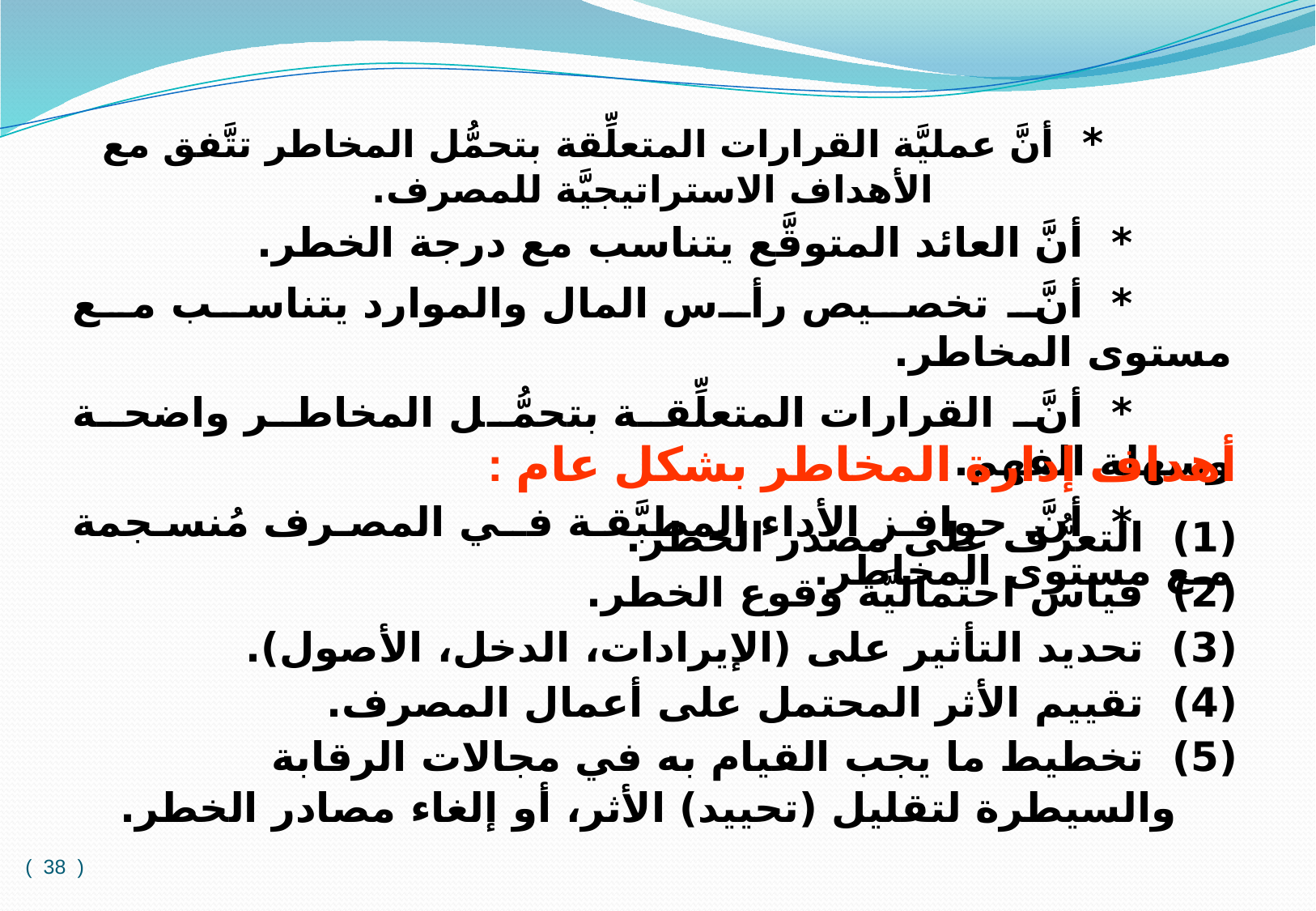

*  أنَّ عمليَّة القرارات المتعلِّقة بتحمُّل المخاطر تتَّفق مع الأهداف الاستراتيجيَّة للمصرف.
       *  أنَّ العائد المتوقَّع يتناسب مع درجة الخطر.
       *  أنَّ تخصيص رأس المال والموارد يتناسب مع مستوى المخاطر.
       *  أنَّ القرارات المتعلِّقة بتحمُّل المخاطر واضحة وسهلة الفهم.
       *  أنَّ حوافز الأداء المطبَّقة فـي المصرف مُنسجمة مـع مستوى المخاطر.
أهداف إدارة المخاطر بشكل عام :

(1)  التعرُّف على مصدر الخطر.
(2)  قياس احتماليَّة وقوع الخطر.
(3)  تحديد التأثير على (الإيرادات، الدخل، الأصول).
(4)  تقييم الأثر المحتمل على أعمال المصرف.
(5)  تخطيط ما يجب القيام به في مجالات الرقابة والسيطرة لتقليل (تحييد) الأثر، أو إلغاء مصادر الخطر.
(  38  )